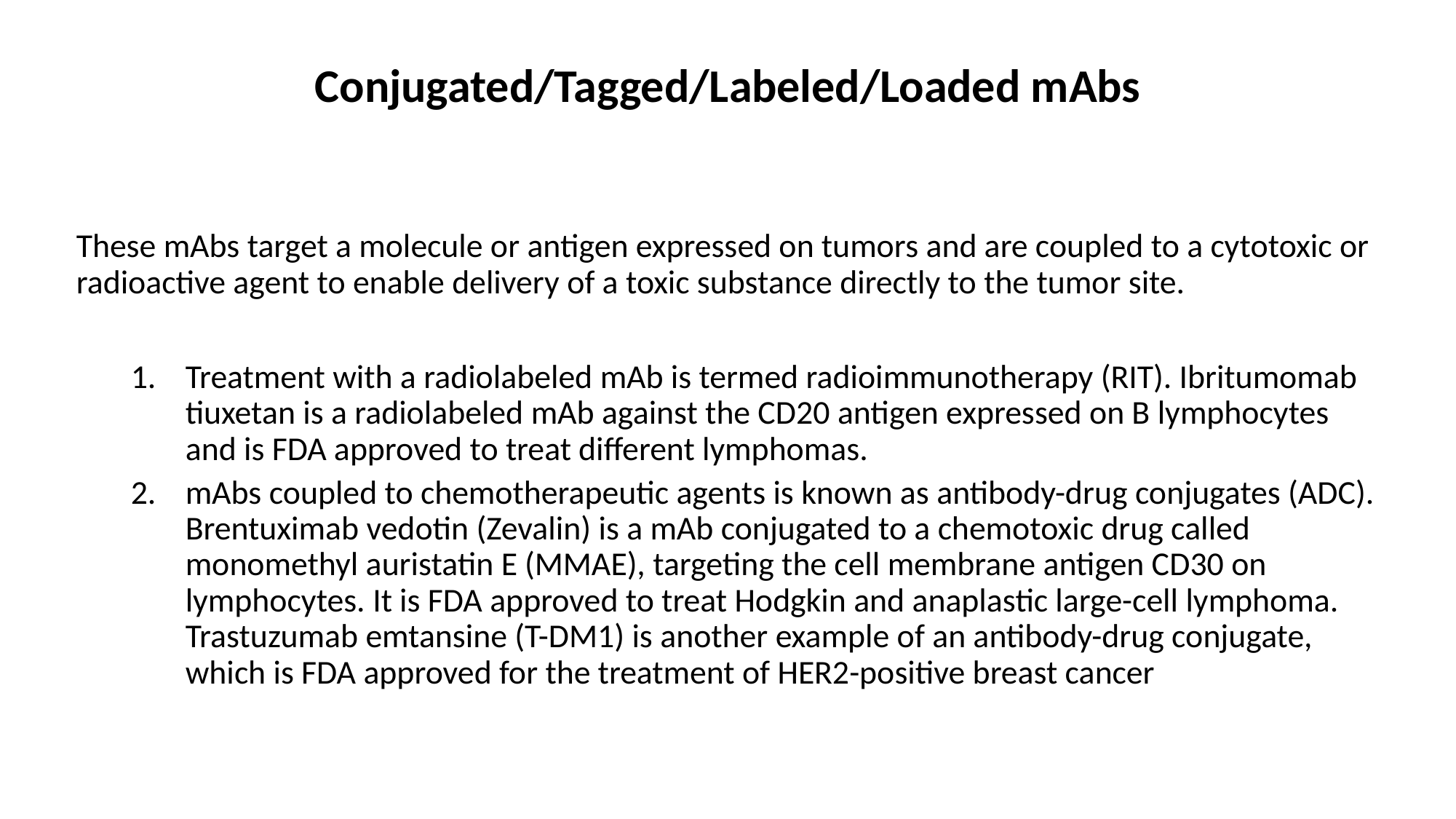

# Conjugated/Tagged/Labeled/Loaded mAbs

These mAbs target a molecule or antigen expressed on tumors and are coupled to a cytotoxic or radioactive agent to enable delivery of a toxic substance directly to the tumor site.

Treatment with a radiolabeled mAb is termed radioimmunotherapy (RIT). Ibritumomab tiuxetan is a radiolabeled mAb against the CD20 antigen expressed on B lymphocytes and is FDA approved to treat different lymphomas.
mAbs coupled to chemotherapeutic agents is known as antibody-drug conjugates (ADC). Brentuximab vedotin (Zevalin) is a mAb conjugated to a chemotoxic drug called monomethyl auristatin E (MMAE), targeting the cell membrane antigen CD30 on lymphocytes. It is FDA approved to treat Hodgkin and anaplastic large-cell lymphoma. Trastuzumab emtansine (T-DM1) is another example of an antibody-drug conjugate, which is FDA approved for the treatment of HER2-positive breast cancer